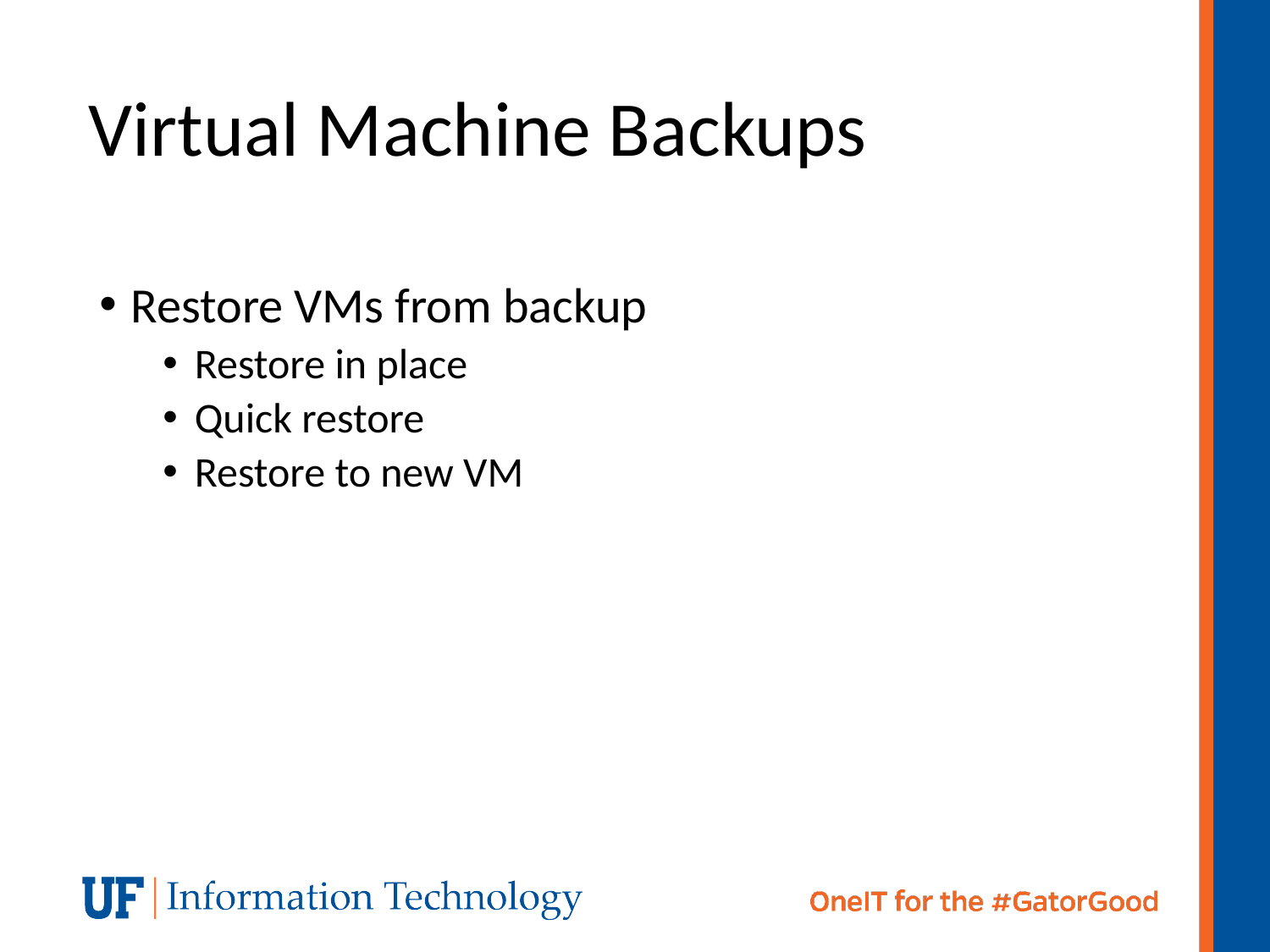

# Virtual Machine Backups
Restore VMs from backup
Restore in place
Quick restore
Restore to new VM